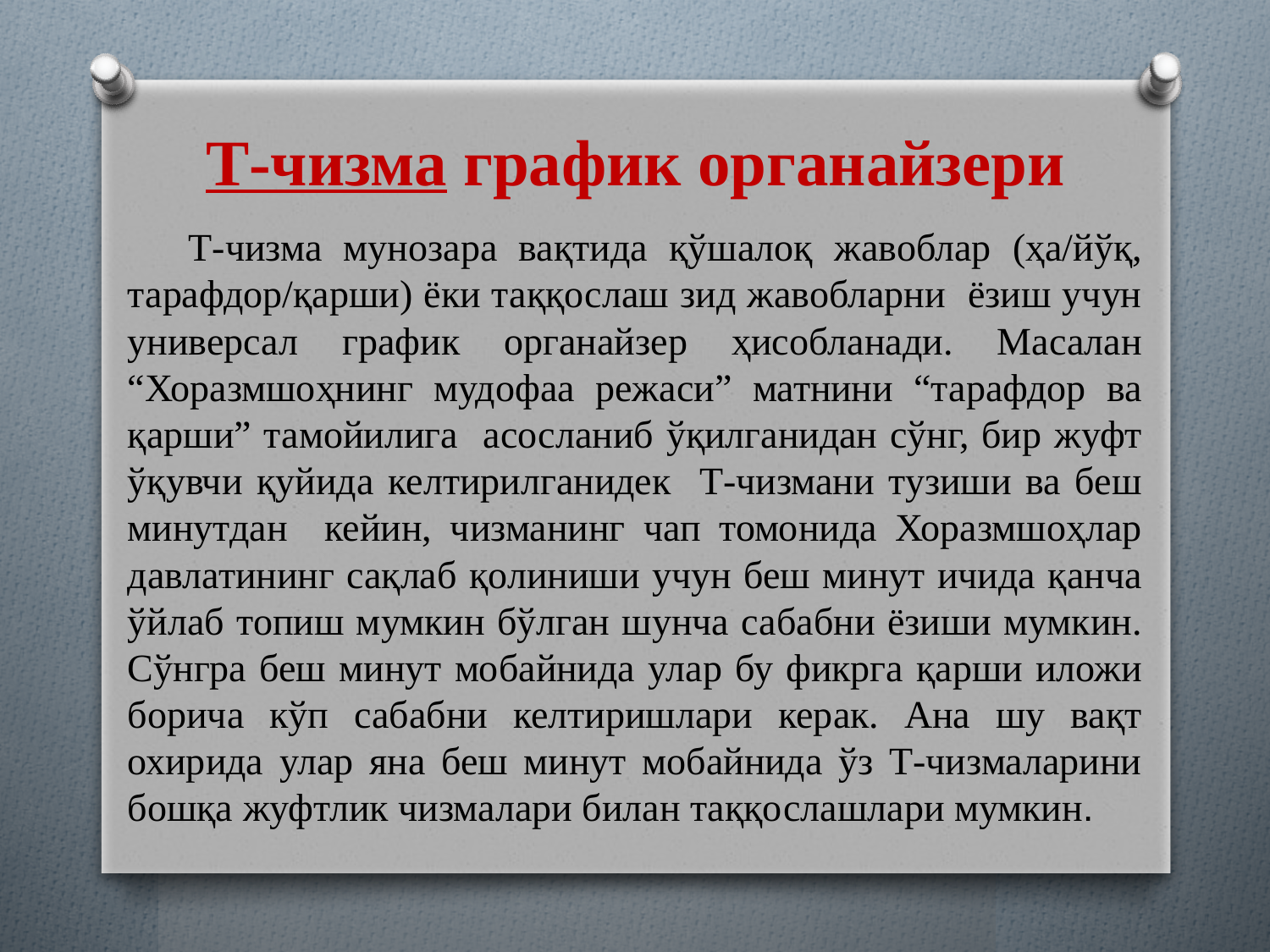

# Т-чизма график органайзери
Т-чизма мунозара вақтида қўшалоқ жавоблар (ҳа/йўқ, тарафдор/қарши) ёки таққослаш зид жавобларни  ёзиш учун универсал график органайзер ҳисобланади. Масалан “Хоразмшоҳнинг мудофаа режаси” матнини “тарафдор ва қарши” тамойилига  асосланиб ўқилганидан сўнг, бир жуфт ўқувчи қуйида келтирилганидек  Т-чизмани тузиши ва беш минутдан  кейин, чизманинг чап томонида Хоразмшоҳлар давлатининг сақлаб қолиниши учун беш минут ичида қанча ўйлаб топиш мумкин бўлган шунча сабабни ёзиши мумкин. Сўнгра беш минут мобайнида улар бу фикрга қарши иложи борича кўп сабабни келтиришлари керак. Ана шу вақт охирида улар яна беш минут мобайнида ўз Т-чизмаларини бошқа жуфтлик чизмалари билан таққослашлари мумкин.